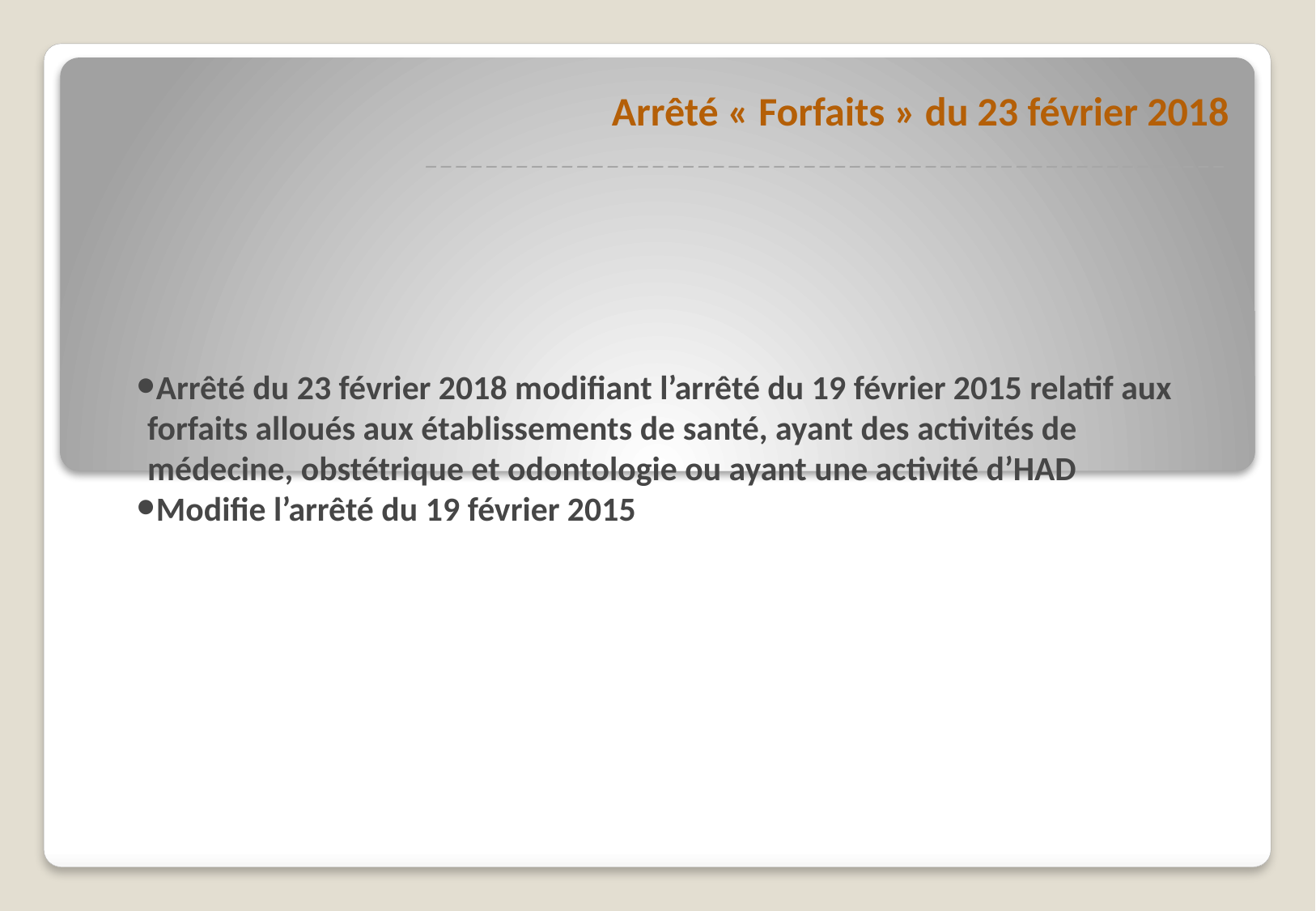

# Arrêté « Forfaits » du 23 février 2018 _____________________________________________________

Arrêté du 23 février 2018 modifiant l’arrêté du 19 février 2015 relatif aux forfaits alloués aux établissements de santé, ayant des activités de médecine, obstétrique et odontologie ou ayant une activité d’HAD
Modifie l’arrêté du 19 février 2015